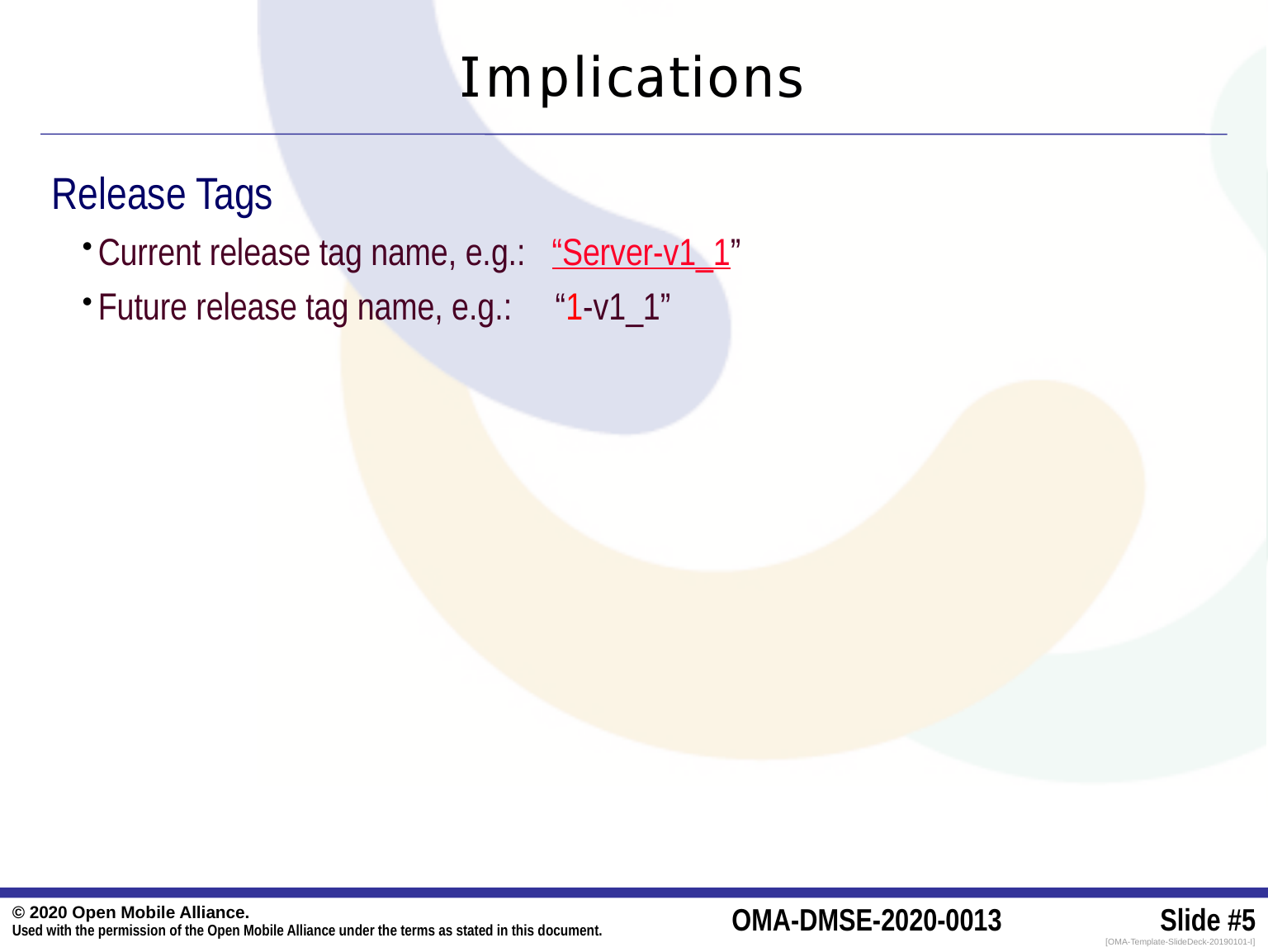

# Implications
Release Tags
Current release tag name, e.g.:   “Server-v1_1”
Future release tag name, e.g.:     “1-v1_1”